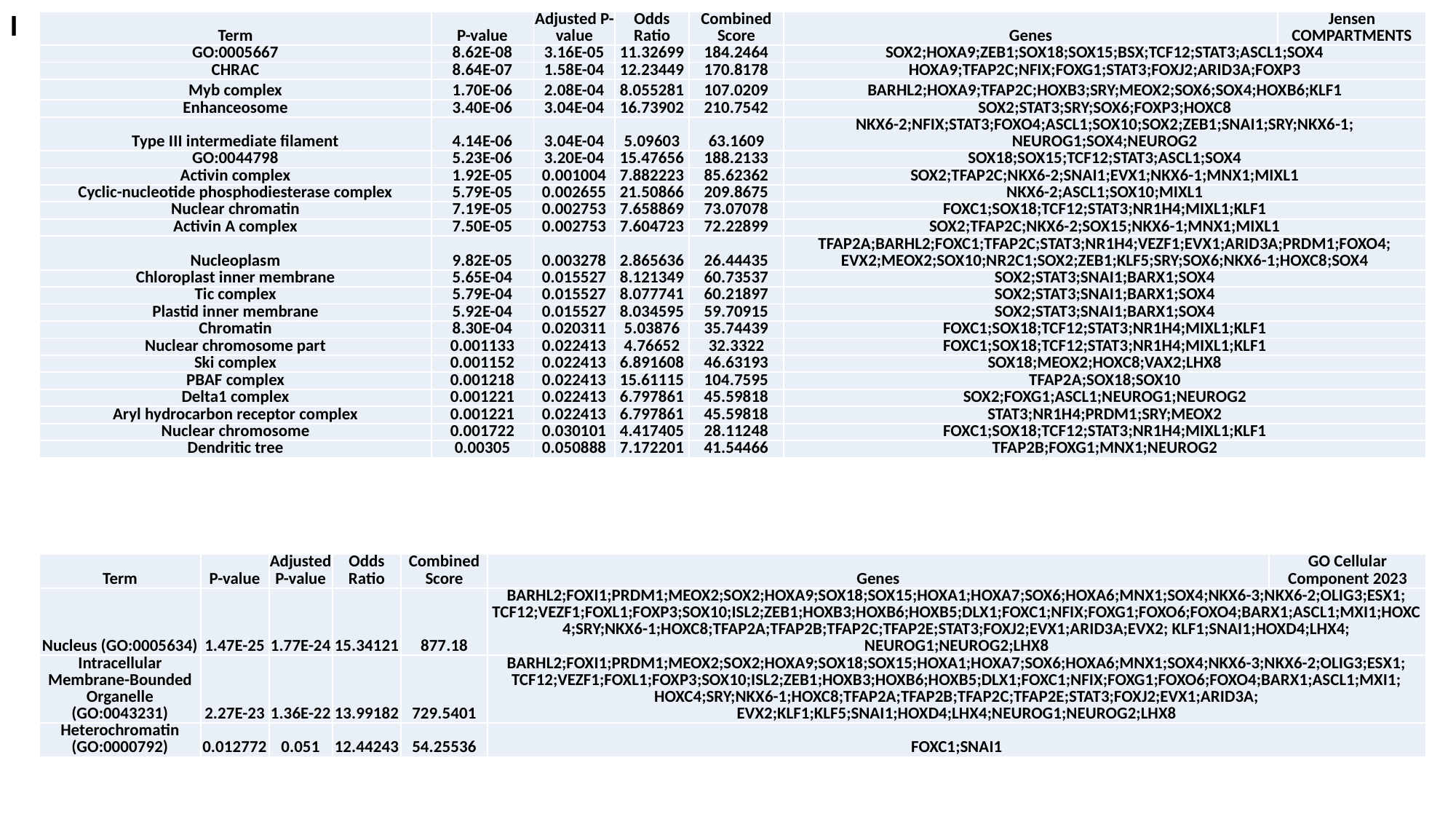

I
| Term | P-value | Adjusted P-value | Odds Ratio | Combined Score | Genes | Jensen COMPARTMENTS |
| --- | --- | --- | --- | --- | --- | --- |
| GO:0005667 | 8.62E-08 | 3.16E-05 | 11.32699 | 184.2464 | SOX2;HOXA9;ZEB1;SOX18;SOX15;BSX;TCF12;STAT3;ASCL1;SOX4 |  |
| CHRAC | 8.64E-07 | 1.58E-04 | 12.23449 | 170.8178 | HOXA9;TFAP2C;NFIX;FOXG1;STAT3;FOXJ2;ARID3A;FOXP3 |  |
| Myb complex | 1.70E-06 | 2.08E-04 | 8.055281 | 107.0209 | BARHL2;HOXA9;TFAP2C;HOXB3;SRY;MEOX2;SOX6;SOX4;HOXB6;KLF1 |  |
| Enhanceosome | 3.40E-06 | 3.04E-04 | 16.73902 | 210.7542 | SOX2;STAT3;SRY;SOX6;FOXP3;HOXC8 |  |
| Type III intermediate filament | 4.14E-06 | 3.04E-04 | 5.09603 | 63.1609 | NKX6-2;NFIX;STAT3;FOXO4;ASCL1;SOX10;SOX2;ZEB1;SNAI1;SRY;NKX6-1; NEUROG1;SOX4;NEUROG2 |  |
| GO:0044798 | 5.23E-06 | 3.20E-04 | 15.47656 | 188.2133 | SOX18;SOX15;TCF12;STAT3;ASCL1;SOX4 |  |
| Activin complex | 1.92E-05 | 0.001004 | 7.882223 | 85.62362 | SOX2;TFAP2C;NKX6-2;SNAI1;EVX1;NKX6-1;MNX1;MIXL1 |  |
| Cyclic-nucleotide phosphodiesterase complex | 5.79E-05 | 0.002655 | 21.50866 | 209.8675 | NKX6-2;ASCL1;SOX10;MIXL1 |  |
| Nuclear chromatin | 7.19E-05 | 0.002753 | 7.658869 | 73.07078 | FOXC1;SOX18;TCF12;STAT3;NR1H4;MIXL1;KLF1 |  |
| Activin A complex | 7.50E-05 | 0.002753 | 7.604723 | 72.22899 | SOX2;TFAP2C;NKX6-2;SOX15;NKX6-1;MNX1;MIXL1 |  |
| Nucleoplasm | 9.82E-05 | 0.003278 | 2.865636 | 26.44435 | TFAP2A;BARHL2;FOXC1;TFAP2C;STAT3;NR1H4;VEZF1;EVX1;ARID3A;PRDM1;FOXO4; EVX2;MEOX2;SOX10;NR2C1;SOX2;ZEB1;KLF5;SRY;SOX6;NKX6-1;HOXC8;SOX4 |  |
| Chloroplast inner membrane | 5.65E-04 | 0.015527 | 8.121349 | 60.73537 | SOX2;STAT3;SNAI1;BARX1;SOX4 |  |
| Tic complex | 5.79E-04 | 0.015527 | 8.077741 | 60.21897 | SOX2;STAT3;SNAI1;BARX1;SOX4 |  |
| Plastid inner membrane | 5.92E-04 | 0.015527 | 8.034595 | 59.70915 | SOX2;STAT3;SNAI1;BARX1;SOX4 |  |
| Chromatin | 8.30E-04 | 0.020311 | 5.03876 | 35.74439 | FOXC1;SOX18;TCF12;STAT3;NR1H4;MIXL1;KLF1 |  |
| Nuclear chromosome part | 0.001133 | 0.022413 | 4.76652 | 32.3322 | FOXC1;SOX18;TCF12;STAT3;NR1H4;MIXL1;KLF1 |  |
| Ski complex | 0.001152 | 0.022413 | 6.891608 | 46.63193 | SOX18;MEOX2;HOXC8;VAX2;LHX8 |  |
| PBAF complex | 0.001218 | 0.022413 | 15.61115 | 104.7595 | TFAP2A;SOX18;SOX10 |  |
| Delta1 complex | 0.001221 | 0.022413 | 6.797861 | 45.59818 | SOX2;FOXG1;ASCL1;NEUROG1;NEUROG2 |  |
| Aryl hydrocarbon receptor complex | 0.001221 | 0.022413 | 6.797861 | 45.59818 | STAT3;NR1H4;PRDM1;SRY;MEOX2 |  |
| Nuclear chromosome | 0.001722 | 0.030101 | 4.417405 | 28.11248 | FOXC1;SOX18;TCF12;STAT3;NR1H4;MIXL1;KLF1 |  |
| Dendritic tree | 0.00305 | 0.050888 | 7.172201 | 41.54466 | TFAP2B;FOXG1;MNX1;NEUROG2 |  |
| Term | P-value | Adjusted P-value | Odds Ratio | Combined Score | Genes | GO Cellular Component 2023 |
| --- | --- | --- | --- | --- | --- | --- |
| Nucleus (GO:0005634) | 1.47E-25 | 1.77E-24 | 15.34121 | 877.18 | BARHL2;FOXI1;PRDM1;MEOX2;SOX2;HOXA9;SOX18;SOX15;HOXA1;HOXA7;SOX6;HOXA6;MNX1;SOX4;NKX6-3;NKX6-2;OLIG3;ESX1; TCF12;VEZF1;FOXL1;FOXP3;SOX10;ISL2;ZEB1;HOXB3;HOXB6;HOXB5;DLX1;FOXC1;NFIX;FOXG1;FOXO6;FOXO4;BARX1;ASCL1;MXI1;HOXC4;SRY;NKX6-1;HOXC8;TFAP2A;TFAP2B;TFAP2C;TFAP2E;STAT3;FOXJ2;EVX1;ARID3A;EVX2; KLF1;SNAI1;HOXD4;LHX4; NEUROG1;NEUROG2;LHX8 |  |
| Intracellular Membrane-Bounded Organelle (GO:0043231) | 2.27E-23 | 1.36E-22 | 13.99182 | 729.5401 | BARHL2;FOXI1;PRDM1;MEOX2;SOX2;HOXA9;SOX18;SOX15;HOXA1;HOXA7;SOX6;HOXA6;MNX1;SOX4;NKX6-3;NKX6-2;OLIG3;ESX1; TCF12;VEZF1;FOXL1;FOXP3;SOX10;ISL2;ZEB1;HOXB3;HOXB6;HOXB5;DLX1;FOXC1;NFIX;FOXG1;FOXO6;FOXO4;BARX1;ASCL1;MXI1; HOXC4;SRY;NKX6-1;HOXC8;TFAP2A;TFAP2B;TFAP2C;TFAP2E;STAT3;FOXJ2;EVX1;ARID3A; EVX2;KLF1;KLF5;SNAI1;HOXD4;LHX4;NEUROG1;NEUROG2;LHX8 |  |
| Heterochromatin (GO:0000792) | 0.012772 | 0.051 | 12.44243 | 54.25536 | FOXC1;SNAI1 |  |